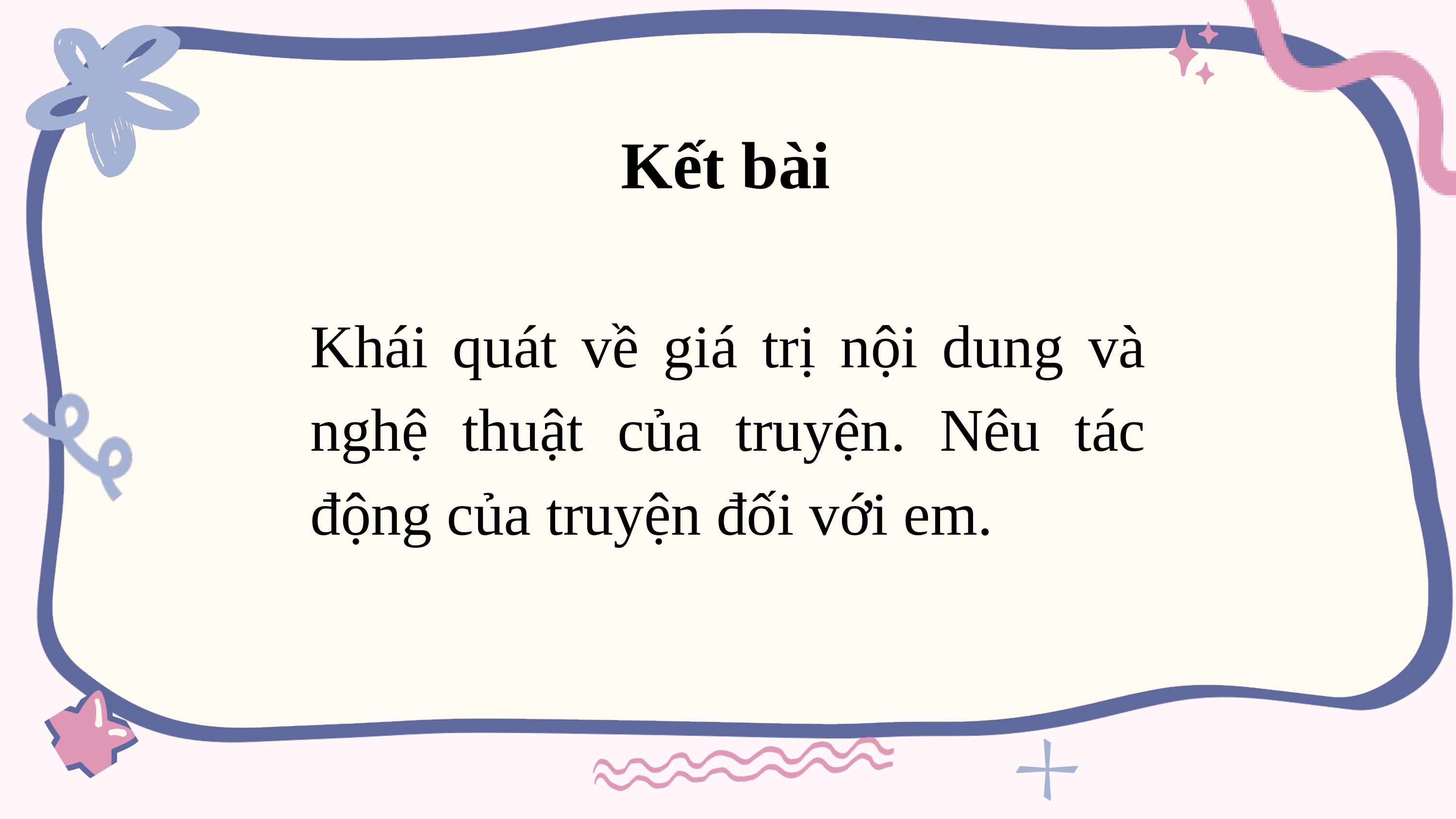

Kết bài
Khái quát về giá trị nội dung và nghệ thuật của truyện. Nêu tác động của truyện đối với em.